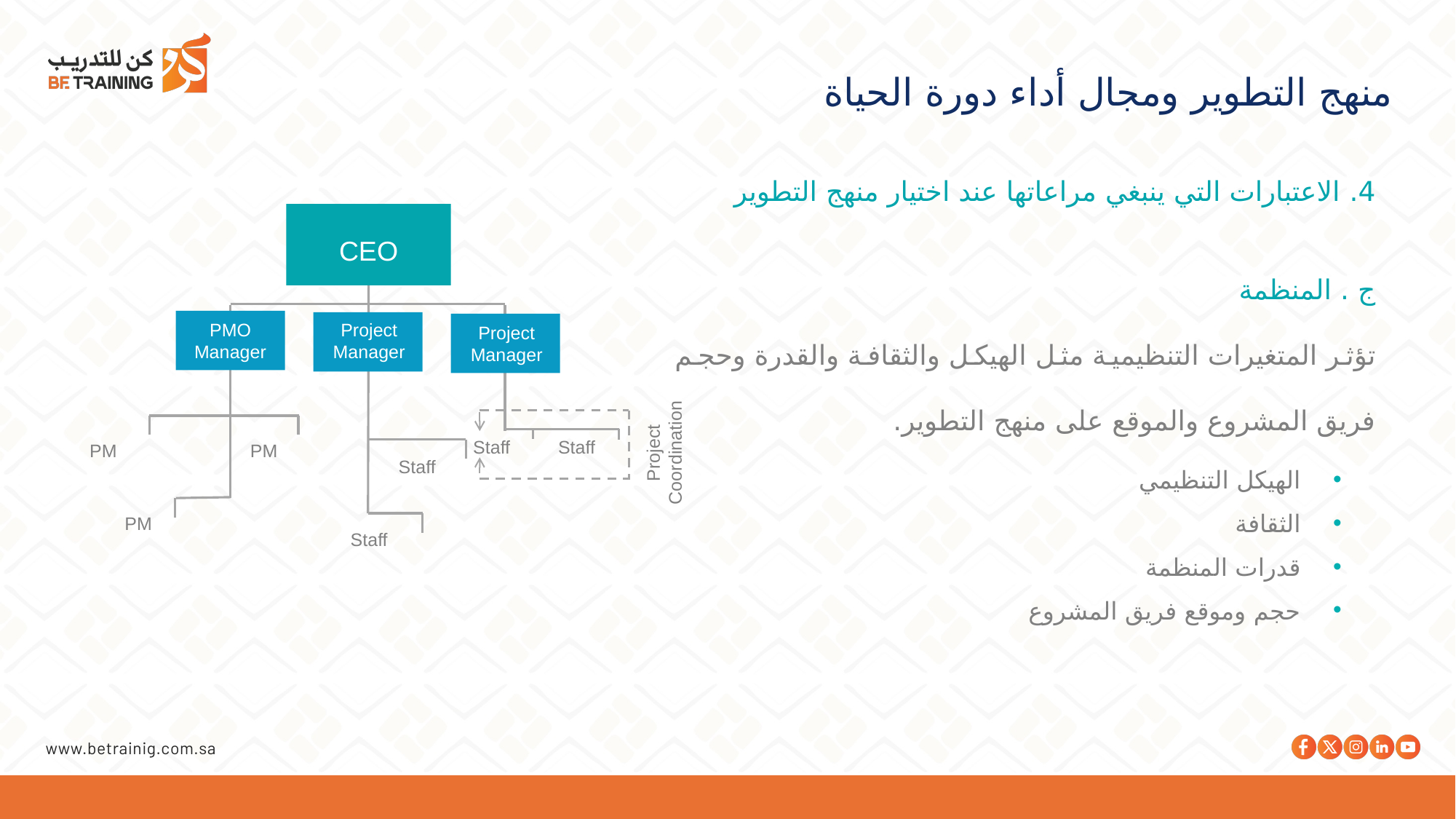

منهج التطوير ومجال أداء دورة الحياة
4. الاعتبارات التي ينبغي مراعاتها عند اختيار منهج التطوير

ج . المنظمة
تؤثر المتغيرات التنظيمية مثل الهيكل والثقافة والقدرة وحجم فريق المشروع والموقع على منهج التطوير.

CEO

PMO
Manager
Project
Manager

Project
Manager
Project
Coordination
Staff
Staff
PM
PM
الهيكل التنظيمي
الثقافة
قدرات المنظمة
حجم وموقع فريق المشروع
Staff
PM
Staff